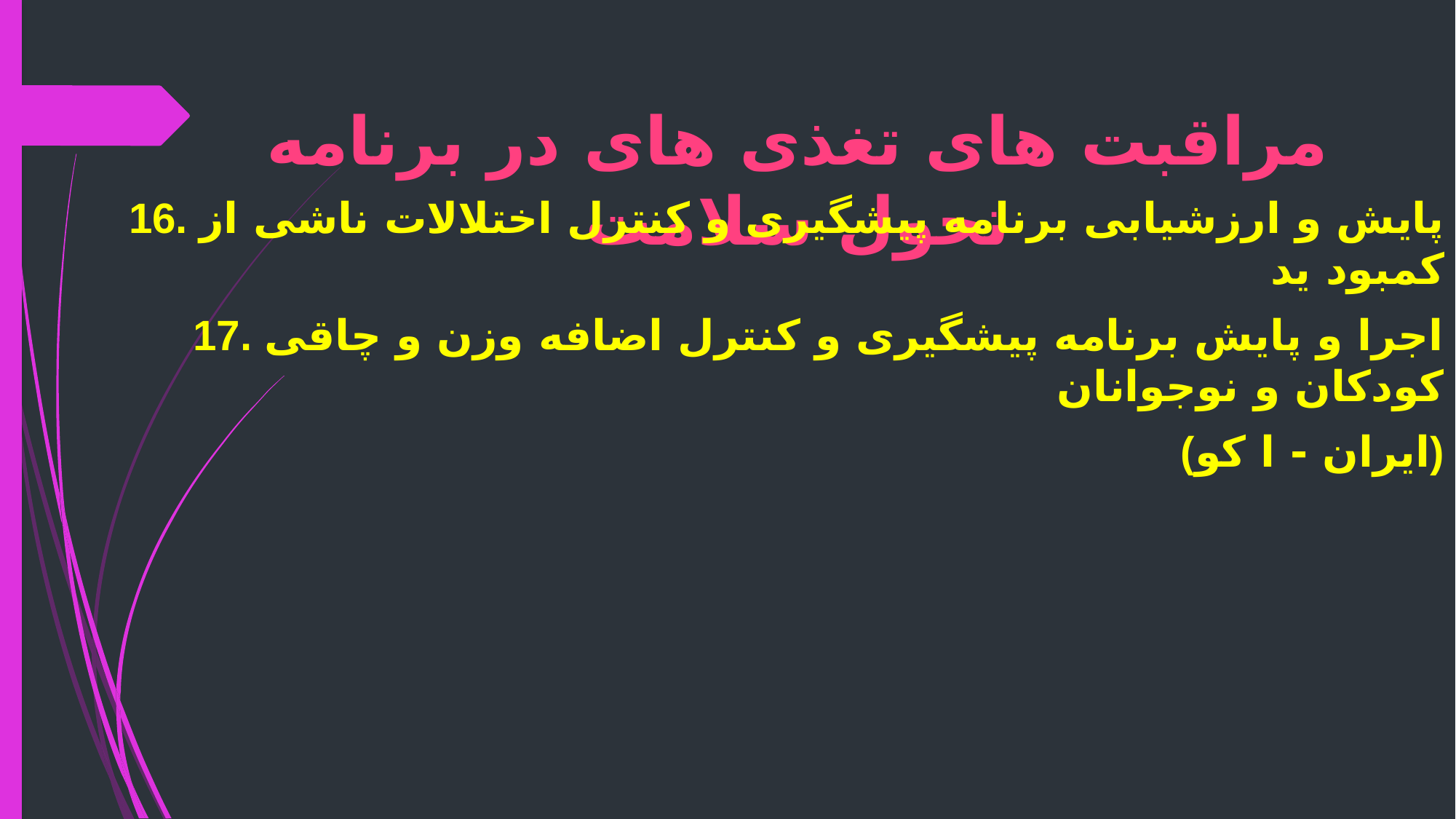

# مراقبت های تغذی های در برنامه تحول سلامت
16. پایش و ارزشیابی برنامه پیشگیری و کنترل اختلالات ناشی از کمبود ید
17. اجرا و پایش برنامه پیشگیری و کنترل اضافه وزن و چاقی کودکان و نوجوانان
  (ایران - ا کو)